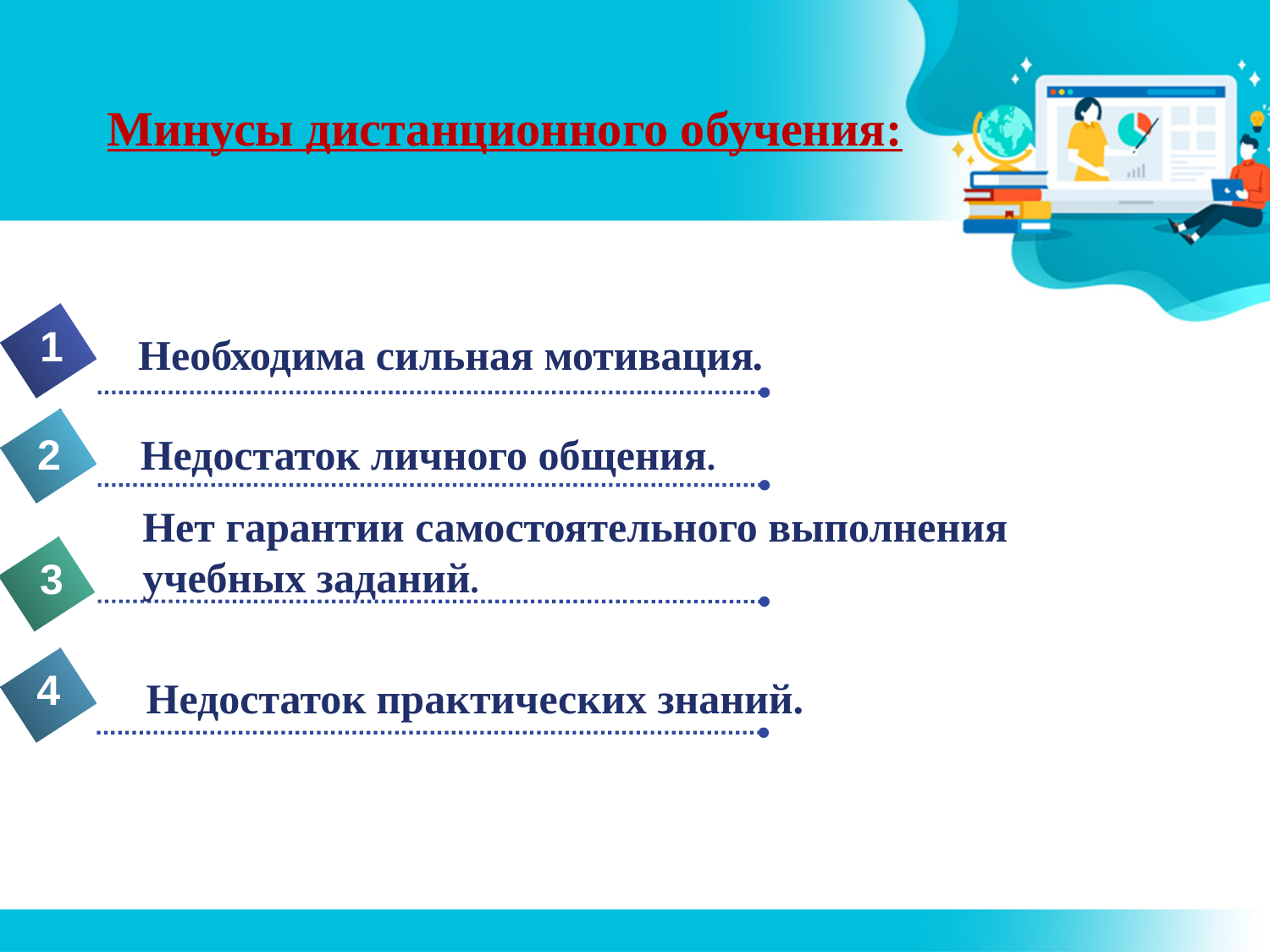

# Минусы дистанционного обучения:
1

Необходима сильная мотивация.

Недостаток личного общения.
2

Нет гарантии самостоятельного выполнения
учебных заданий.
3

4

Недостаток практических знаний.